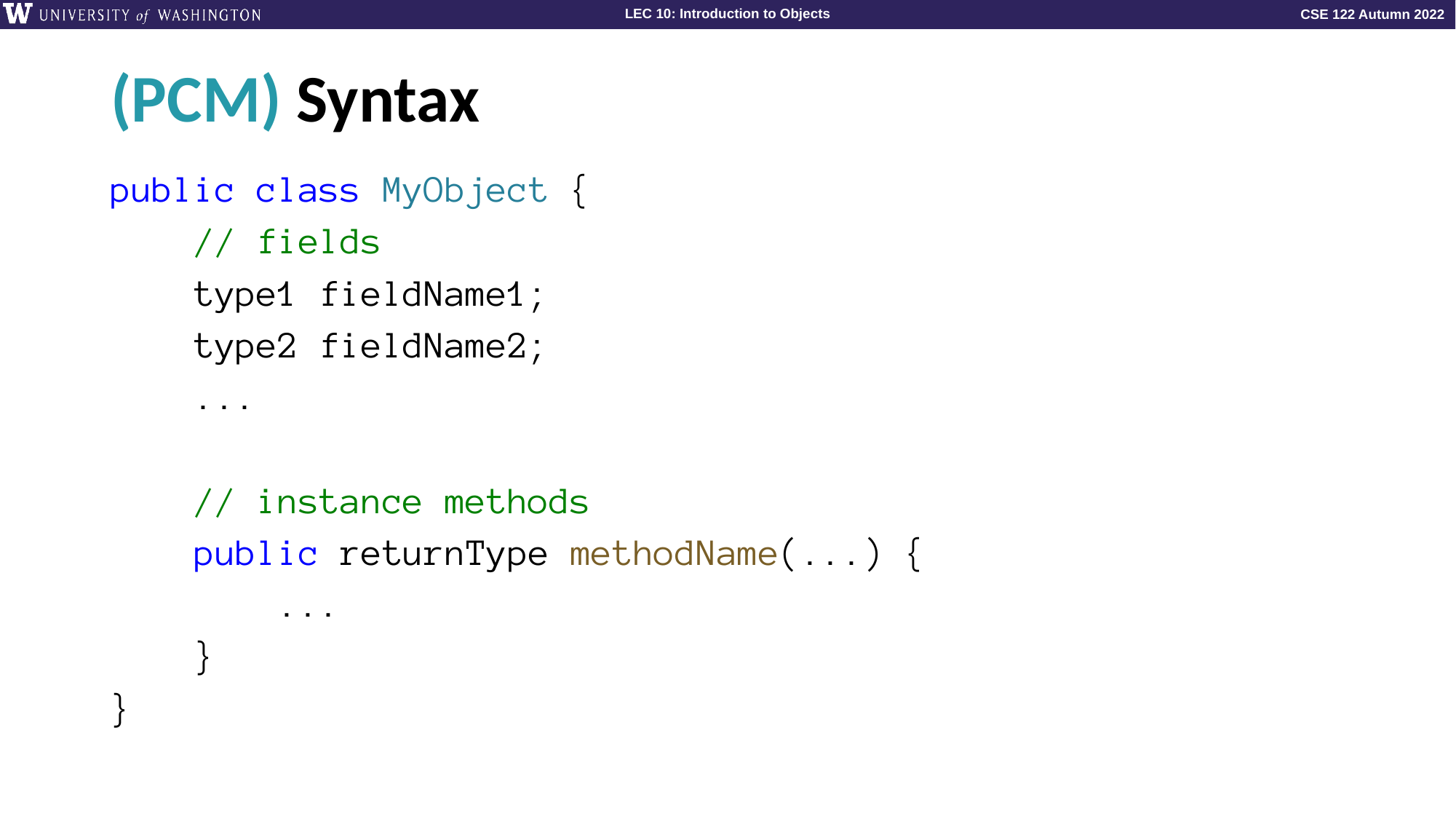

# (PCM) Syntax
public class MyObject {
    // fields
    type1 fieldName1;
    type2 fieldName2;
    ...

    // instance methods
    public returnType methodName(...) {
        ...
    }
}